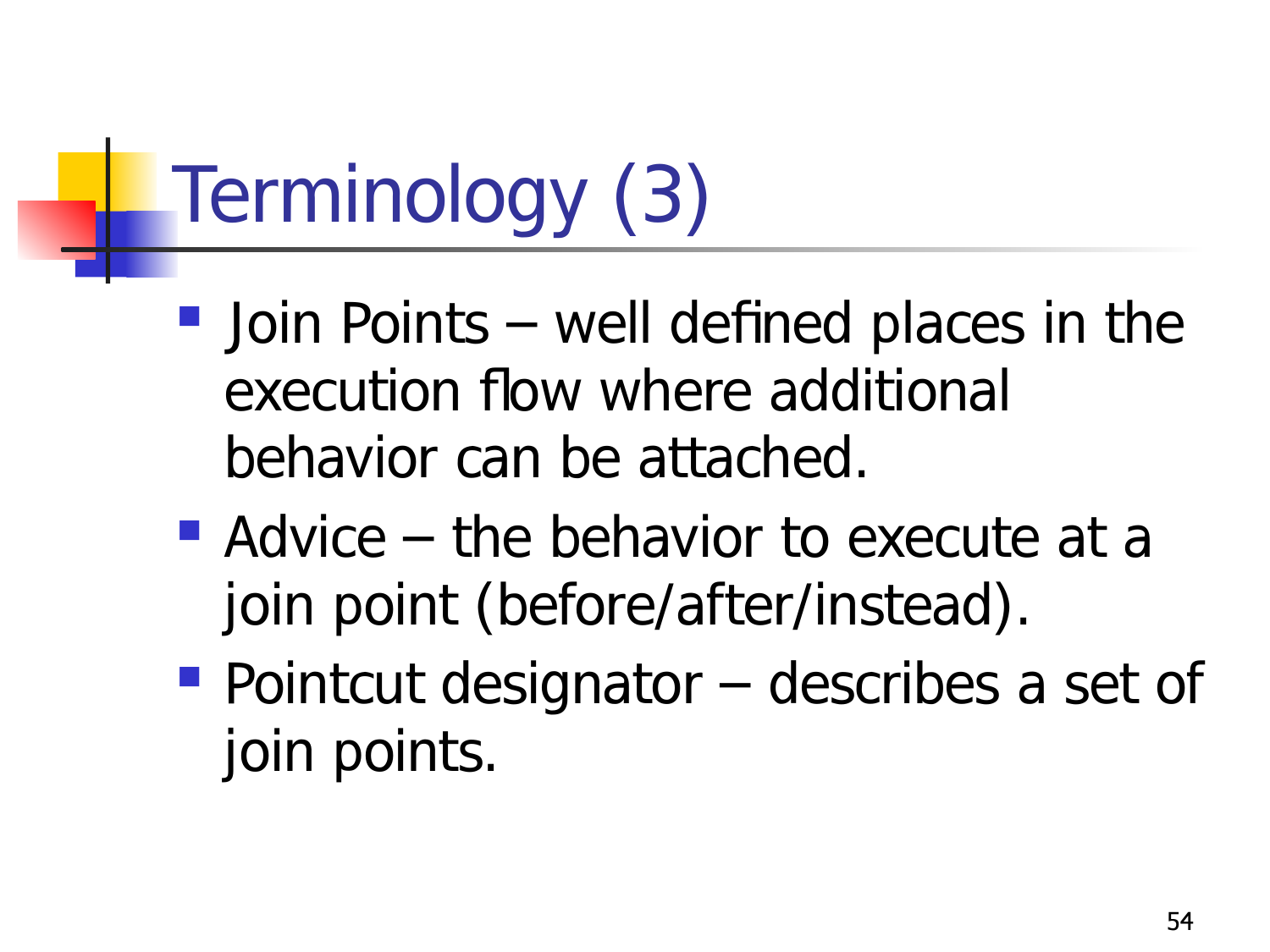

# Terminology (3)
Join Points – well defined places in the execution flow where additional behavior can be attached.
Advice – the behavior to execute at a join point (before/after/instead).
Pointcut designator – describes a set of join points.
54